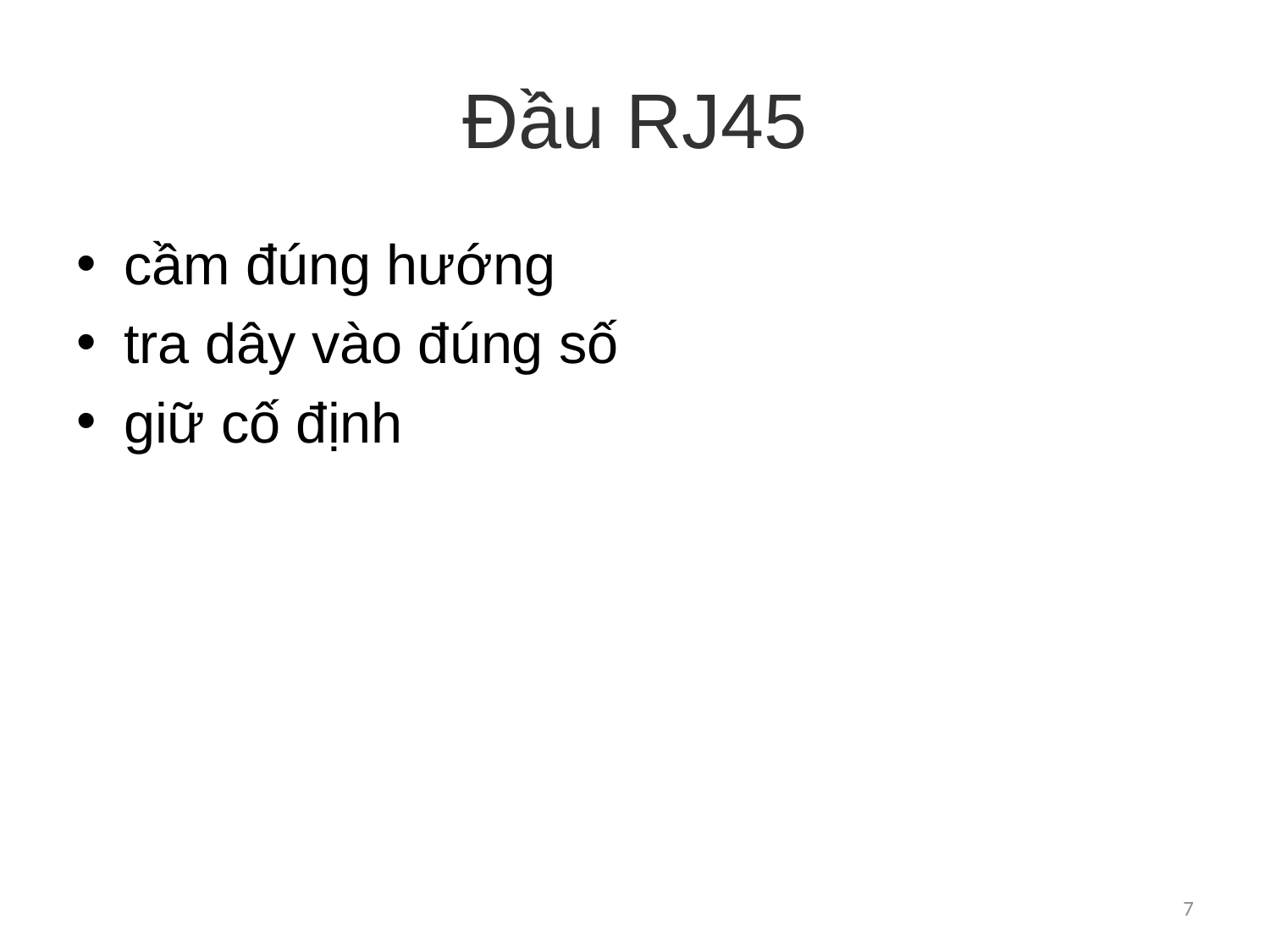

# Đầu RJ45
cầm đúng hướng
tra dây vào đúng số
giữ cố định

7